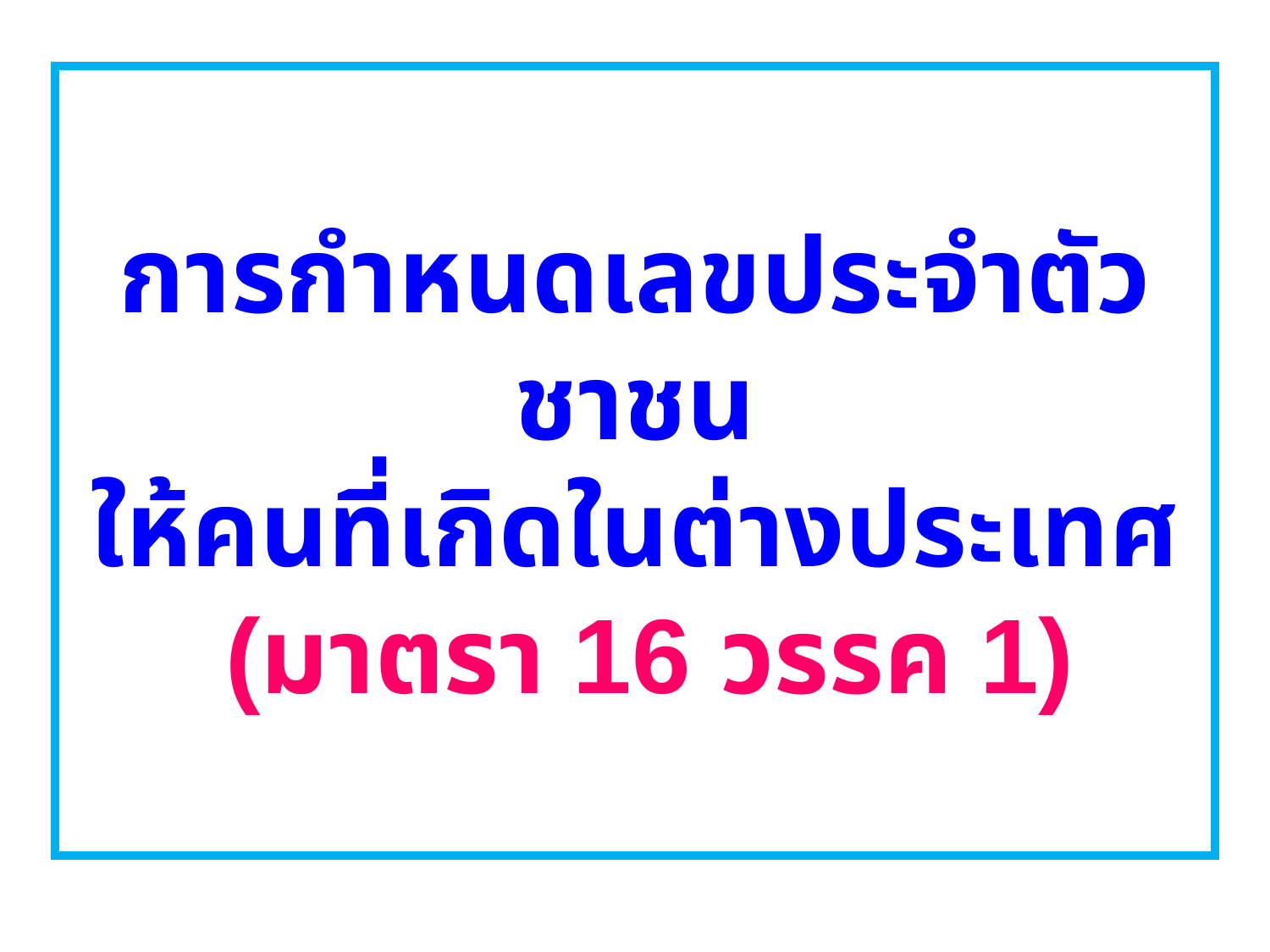

การกำหนดเลขประจำตัวชาชน
ให้คนที่เกิดในต่างประเทศ
 (มาตรา 16 วรรค 1)